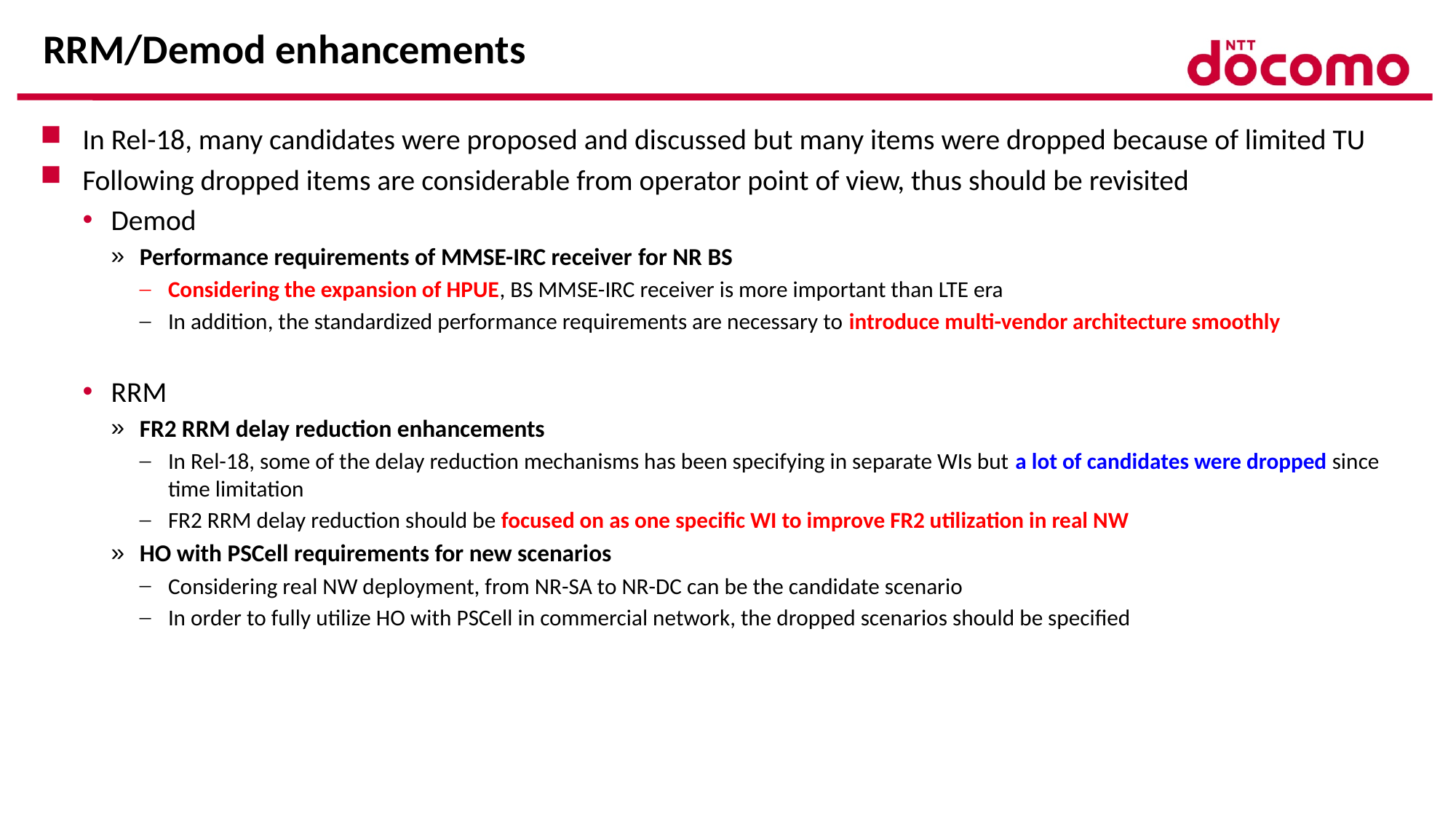

# RRM/Demod enhancements
In Rel-18, many candidates were proposed and discussed but many items were dropped because of limited TU
Following dropped items are considerable from operator point of view, thus should be revisited
Demod
Performance requirements of MMSE-IRC receiver for NR BS
Considering the expansion of HPUE, BS MMSE-IRC receiver is more important than LTE era
In addition, the standardized performance requirements are necessary to introduce multi-vendor architecture smoothly

RRM
FR2 RRM delay reduction enhancements
In Rel-18, some of the delay reduction mechanisms has been specifying in separate WIs but a lot of candidates were dropped since time limitation
FR2 RRM delay reduction should be focused on as one specific WI to improve FR2 utilization in real NW
HO with PSCell requirements for new scenarios
Considering real NW deployment, from NR-SA to NR-DC can be the candidate scenario
In order to fully utilize HO with PSCell in commercial network, the dropped scenarios should be specified